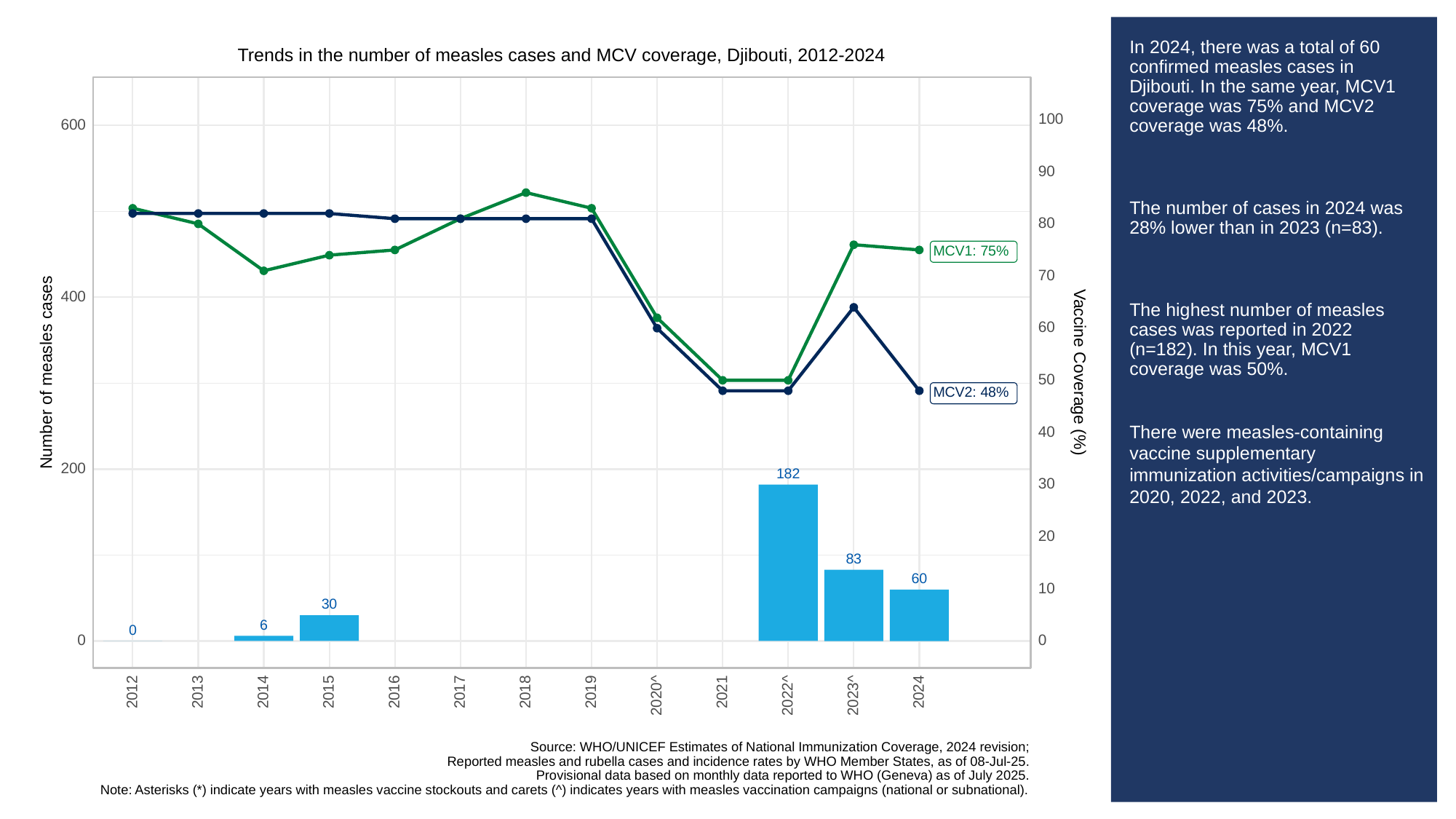

# In 2024, there was a total of 60 confirmed measles cases in Djibouti. In the same year, MCV1 coverage was 75% and MCV2 coverage was 48%.

The number of cases in 2024 was 28% lower than in 2023 (n=83).

The highest number of measles cases was reported in 2022 (n=182). In this year, MCV1 coverage was 50%.

There were measles-containing vaccine supplementary immunization activities/campaigns in 2020, 2022, and 2023.

Trends in the number of measles cases and MCV coverage, Djibouti, 2012-2024

100
600

90

80

MCV1: 75%

70
400

60

Vaccine Coverage (%)
Number of measles cases
50

MCV2: 48%

40
200
182

30

20
83

60
10

30

6
0
0
0

2013
2012
2014
2015
2016
2017
2018
2019
2021
2024
2023^
2020^
2022^
Source: WHO/UNICEF Estimates of National Immunization Coverage, 2024 revision;
Reported measles and rubella cases and incidence rates by WHO Member States, as of 08-Jul-25.
Provisional data based on monthly data reported to WHO (Geneva) as of July 2025.
Note: Asterisks (*) indicate years with measles vaccine stockouts and carets (^) indicates years with measles vaccination campaigns (national or subnational).